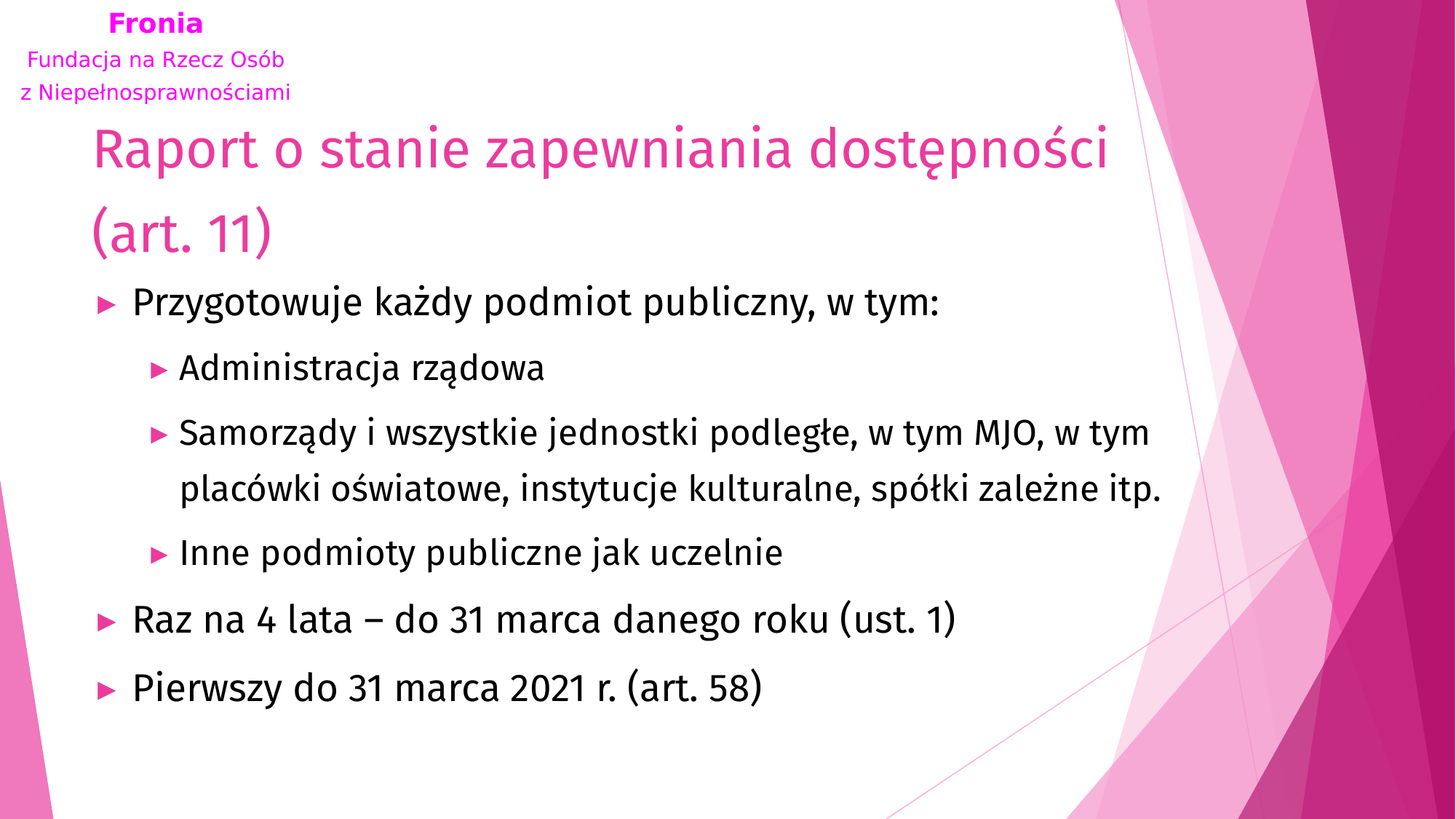

# Raport o stanie zapewniania dostępności (art. 11)
Przygotowuje każdy podmiot publiczny, w tym:
Administracja rządowa
Samorządy i wszystkie jednostki podległe, w tym MJO, w tym placówki oświatowe, instytucje kulturalne, spółki zależne itp.
Inne podmioty publiczne jak uczelnie
Raz na 4 lata – do 31 marca danego roku (ust. 1)
Pierwszy do 31 marca 2021 r. (art. 58)